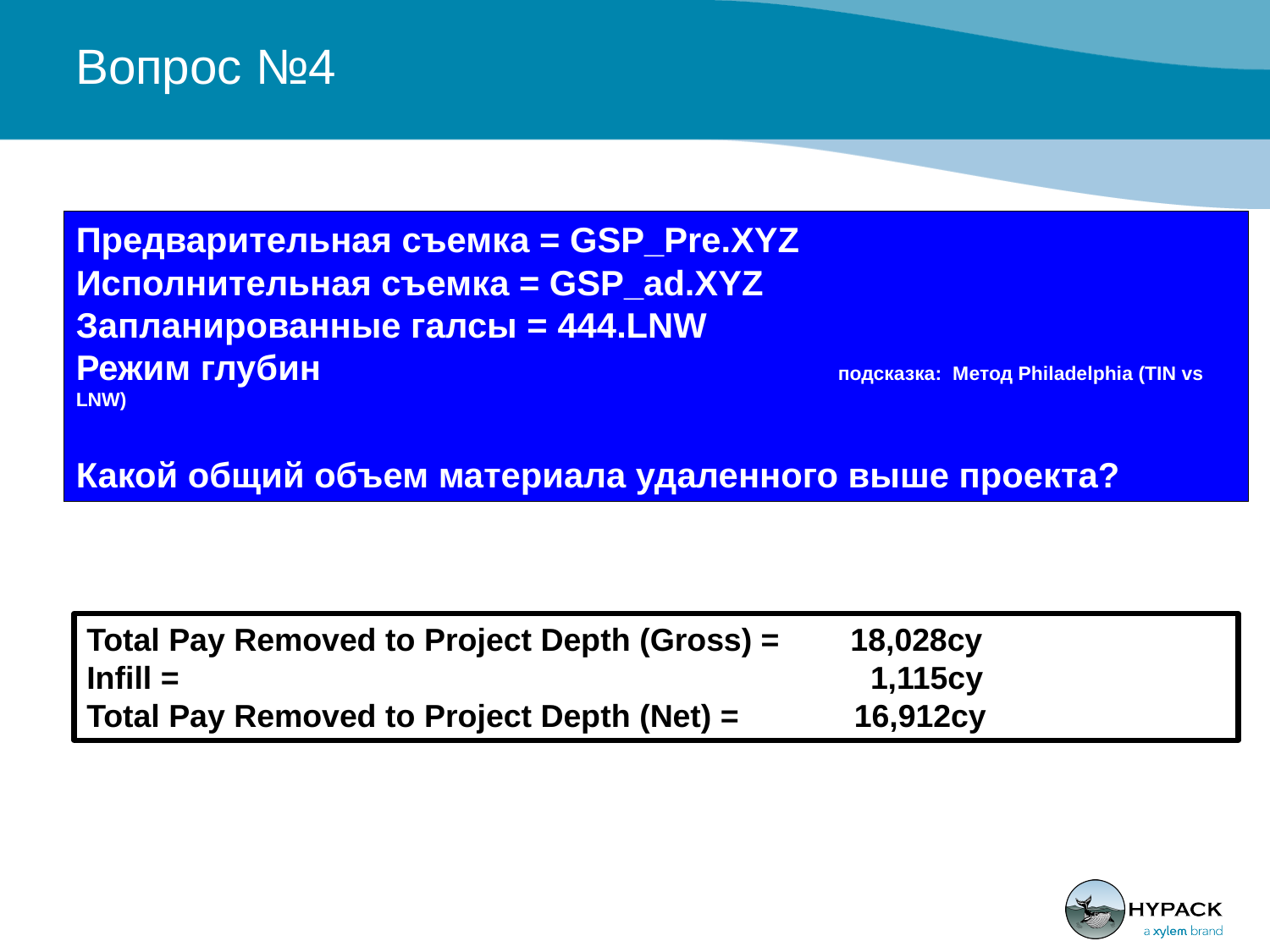

# Вопрос №4
Предварительная съемка = GSP_Pre.XYZ
Исполнительная съемка = GSP_ad.XYZ
Запланированные галсы = 444.LNW
Режим глубин					подсказка:  Метод Philadelphia (TIN vs LNW)

Какой общий объем материала удаленного выше проекта?
Total Pay Removed to Project Depth (Gross) =        18,028cy
Infill =                                                                              1,115cy
Total Pay Removed to Project Depth (Net) =             16,912cy